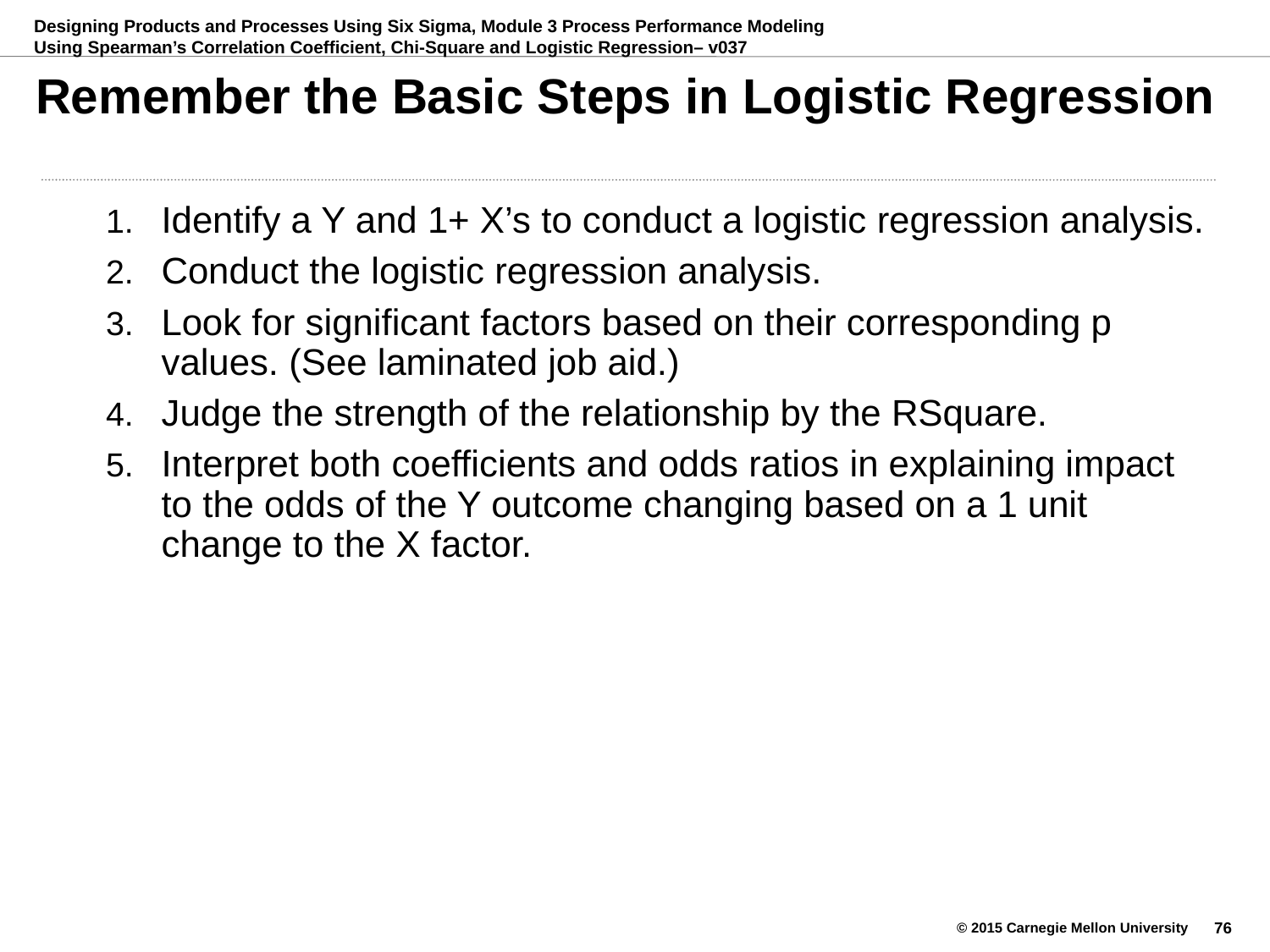

# Remember the Basic Steps in Logistic Regression
Identify a Y and 1+ X’s to conduct a logistic regression analysis.
Conduct the logistic regression analysis.
Look for significant factors based on their corresponding p values. (See laminated job aid.)
Judge the strength of the relationship by the RSquare.
Interpret both coefficients and odds ratios in explaining impact to the odds of the Y outcome changing based on a 1 unit change to the X factor.